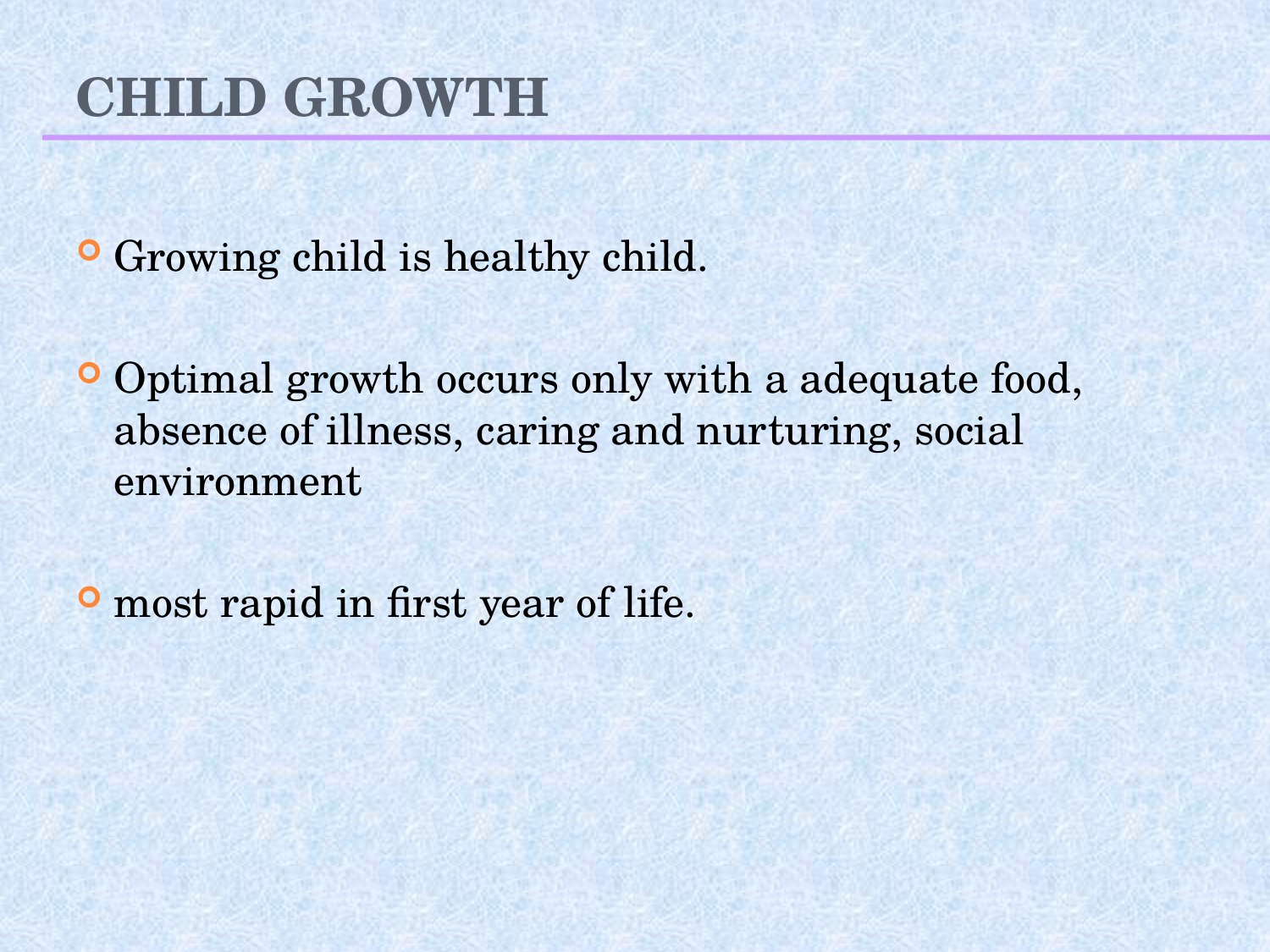

# Child Growth

Growing child is healthy child.

Optimal growth occurs only with a adequate food, absence of illness, caring and nurturing, social environment

most rapid in first year of life.